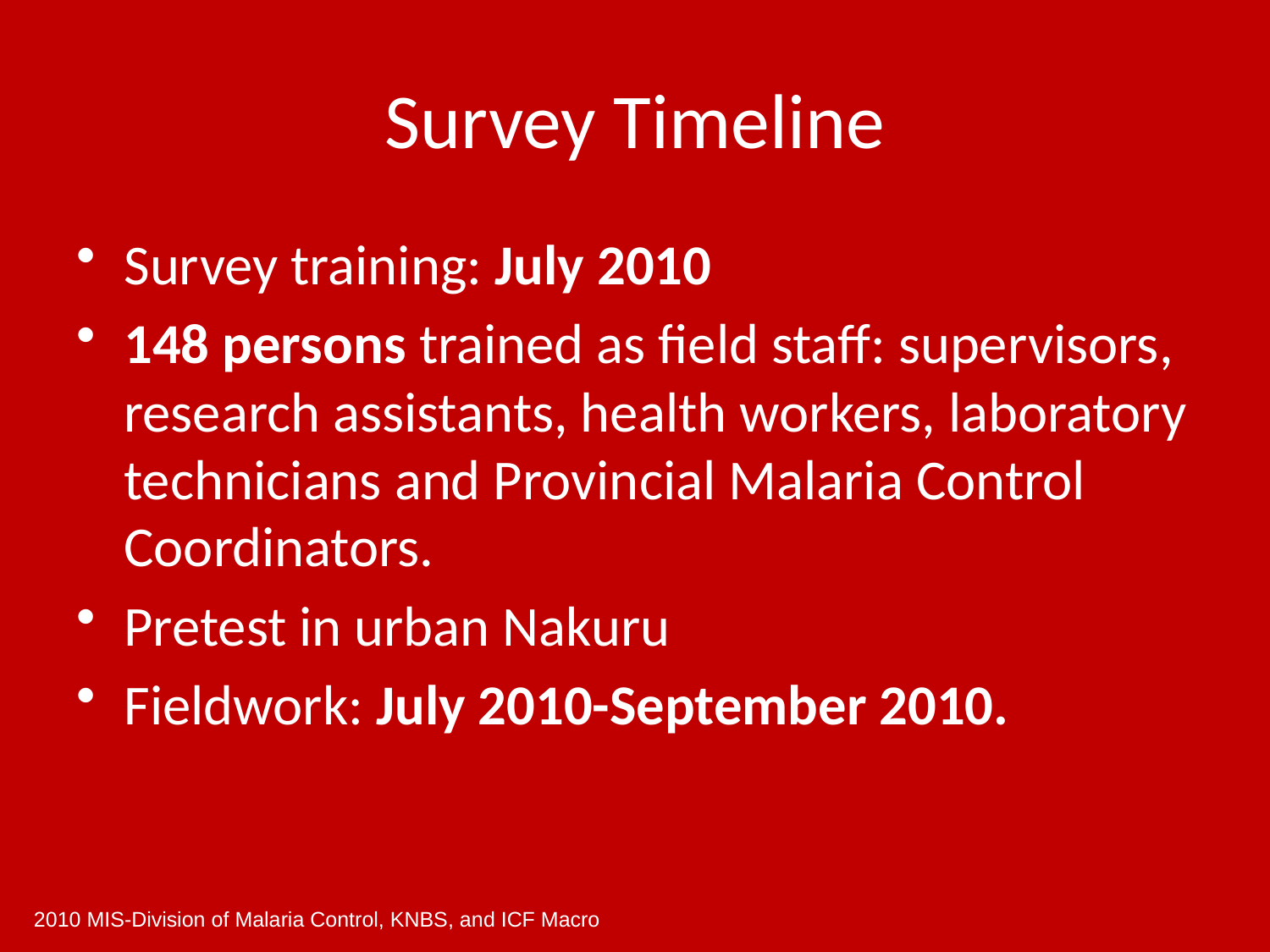

# Survey Timeline
Survey training: July 2010
148 persons trained as field staff: supervisors, research assistants, health workers, laboratory technicians and Provincial Malaria Control Coordinators.
Pretest in urban Nakuru
Fieldwork: July 2010-September 2010.

2010 MIS-Division of Malaria Control, KNBS, and ICF Macro